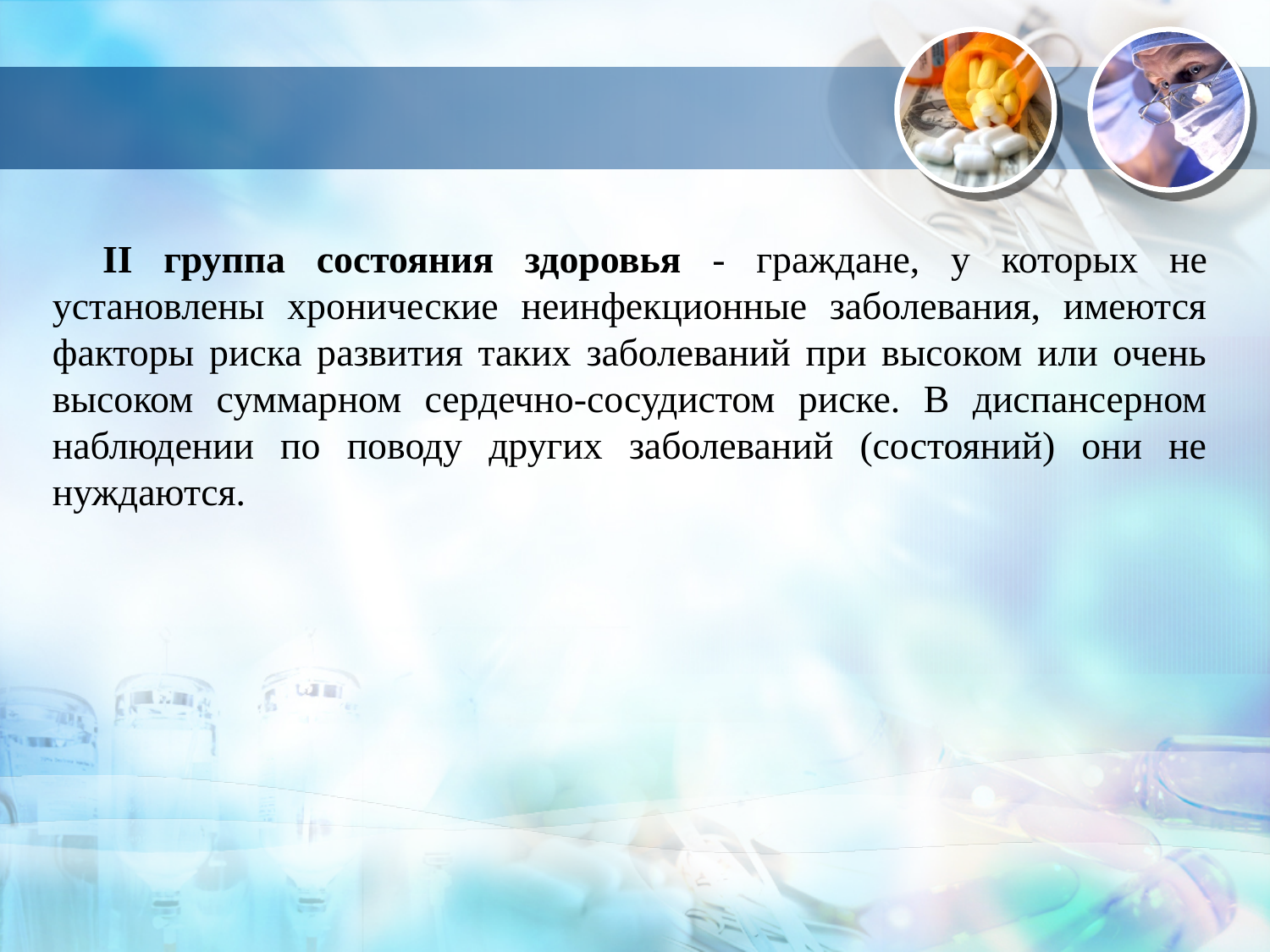

II группа состояния здоровья - граждане, у которых не установлены хронические неинфекционные заболевания, имеются факторы риска развития таких заболеваний при высоком или очень высоком суммарном сердечно-сосудистом риске. В диспансерном наблюдении по поводу других заболеваний (состояний) они не нуждаются.